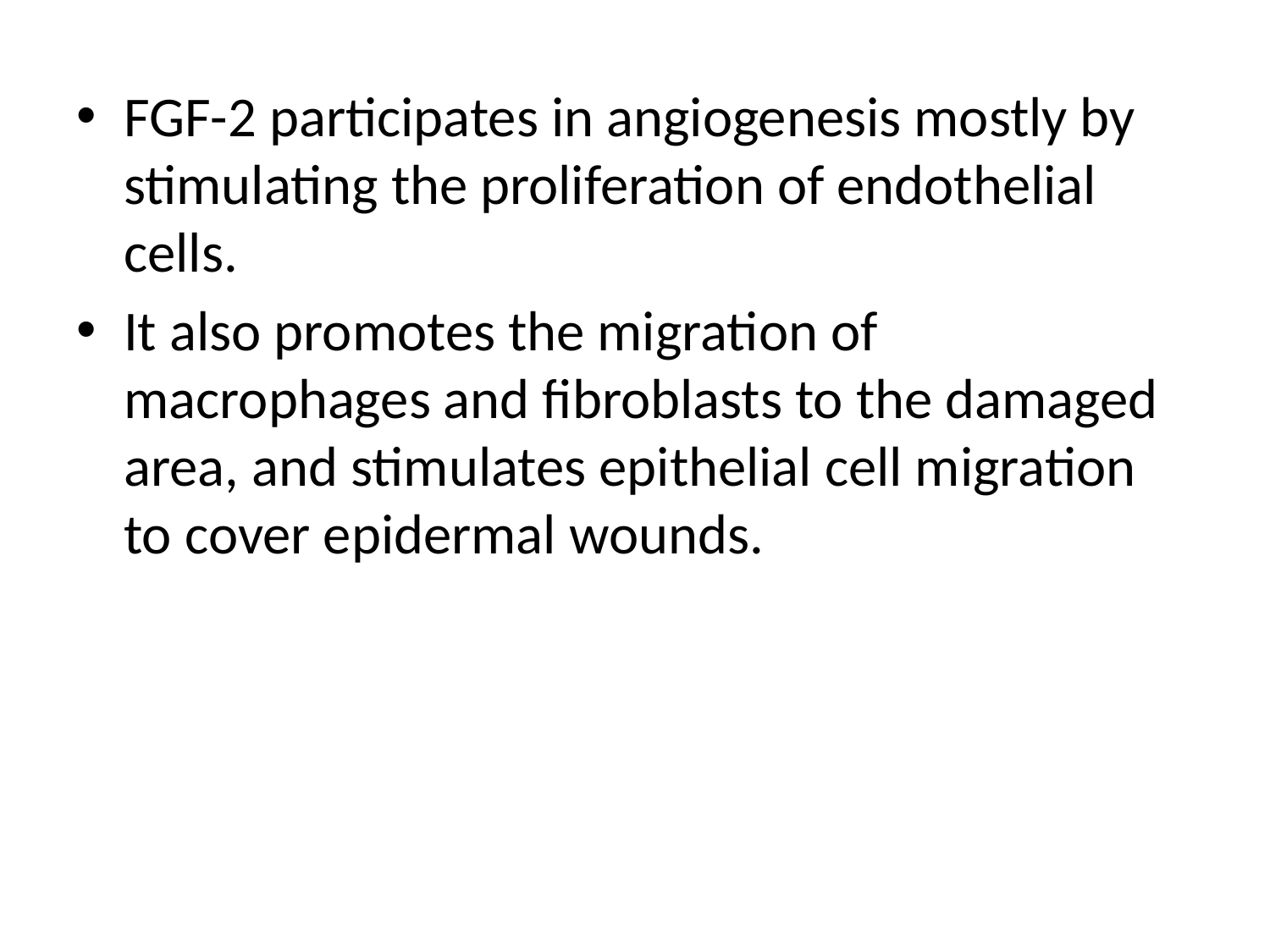

FGF-2 participates in angiogenesis mostly by stimulating the proliferation of endothelial cells.
It also promotes the migration of macrophages and fibroblasts to the damaged area, and stimulates epithelial cell migration to cover epidermal wounds.